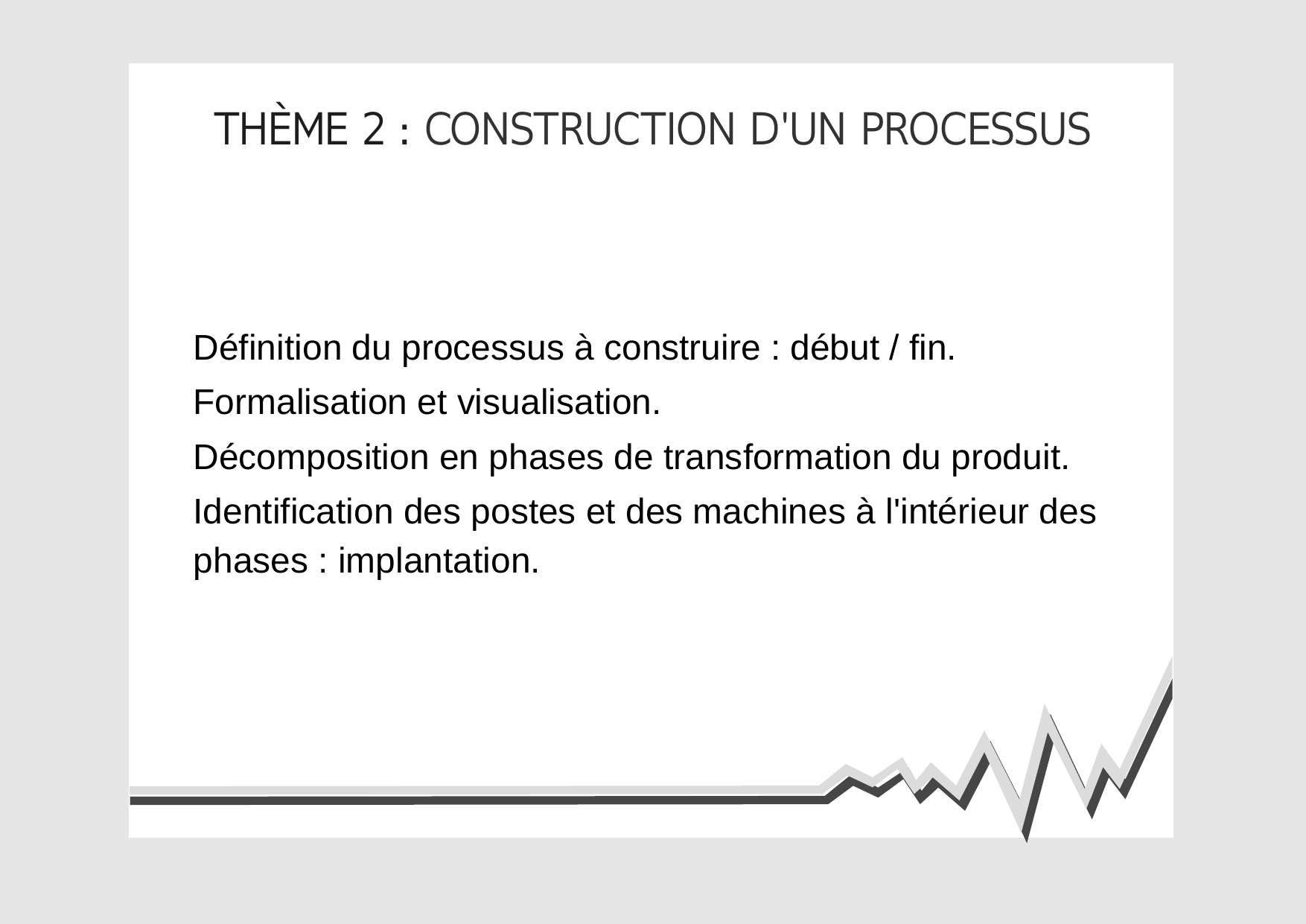

THÈME 2 : CONSTRUCTION D'UN PROCESSUS

Définition du processus à construire : début / fin.
Formalisation et visualisation.
Décomposition en phases de transformation du produit.
Identification des postes et des machines à l'intérieur des phases : implantation.